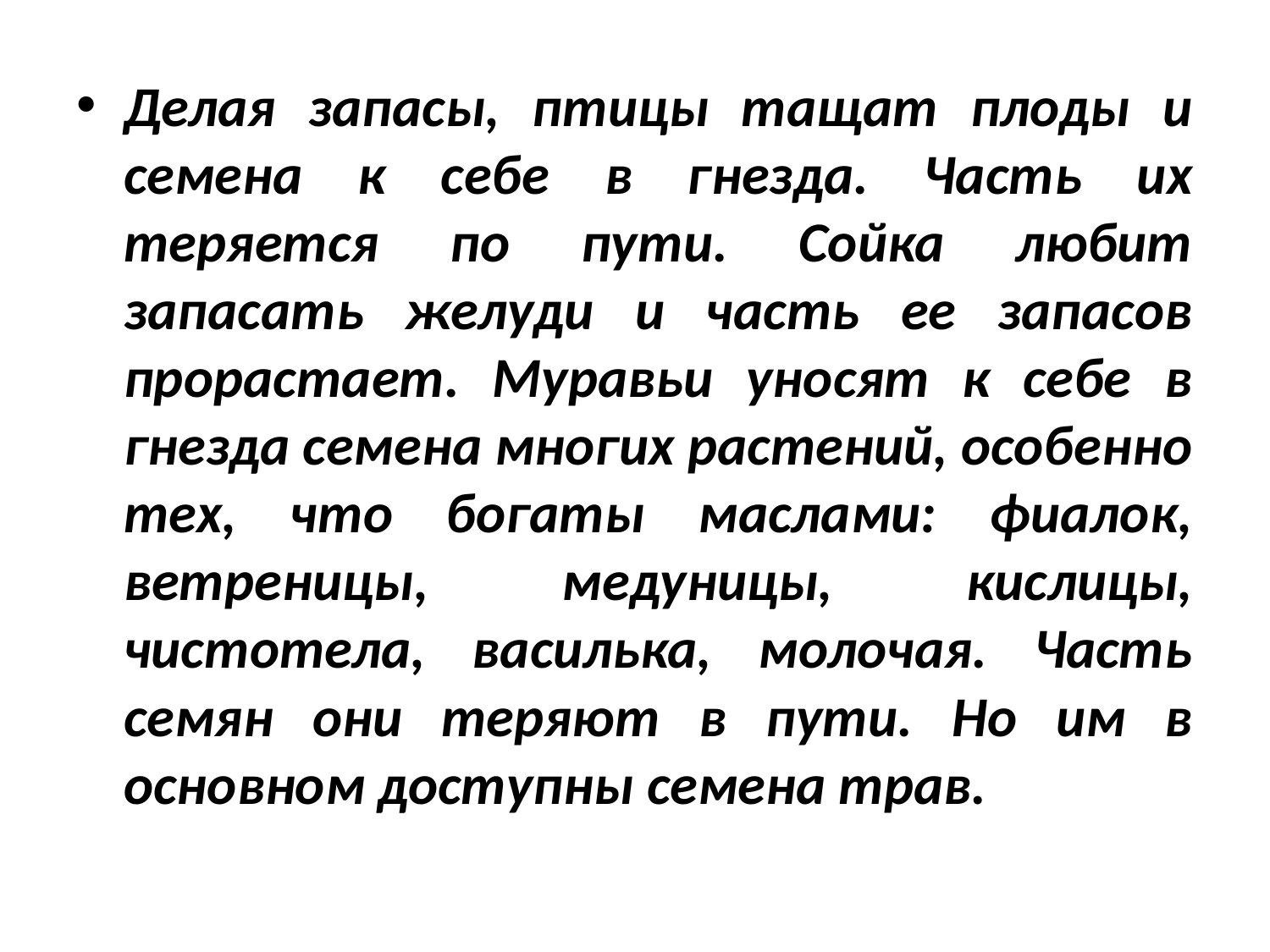

Делая запасы, птицы тащат плоды и семена к себе в гнезда. Часть их теряется по пути. Сойка любит запасать желуди и часть ее запасов прорастает. Муравьи уносят к себе в гнезда семена многих растений, особенно тех, что богаты маслами: фиалок, ветреницы, медуницы, кислицы, чистотела, василька, молочая. Часть семян они теряют в пути. Но им в основном доступны семена трав.